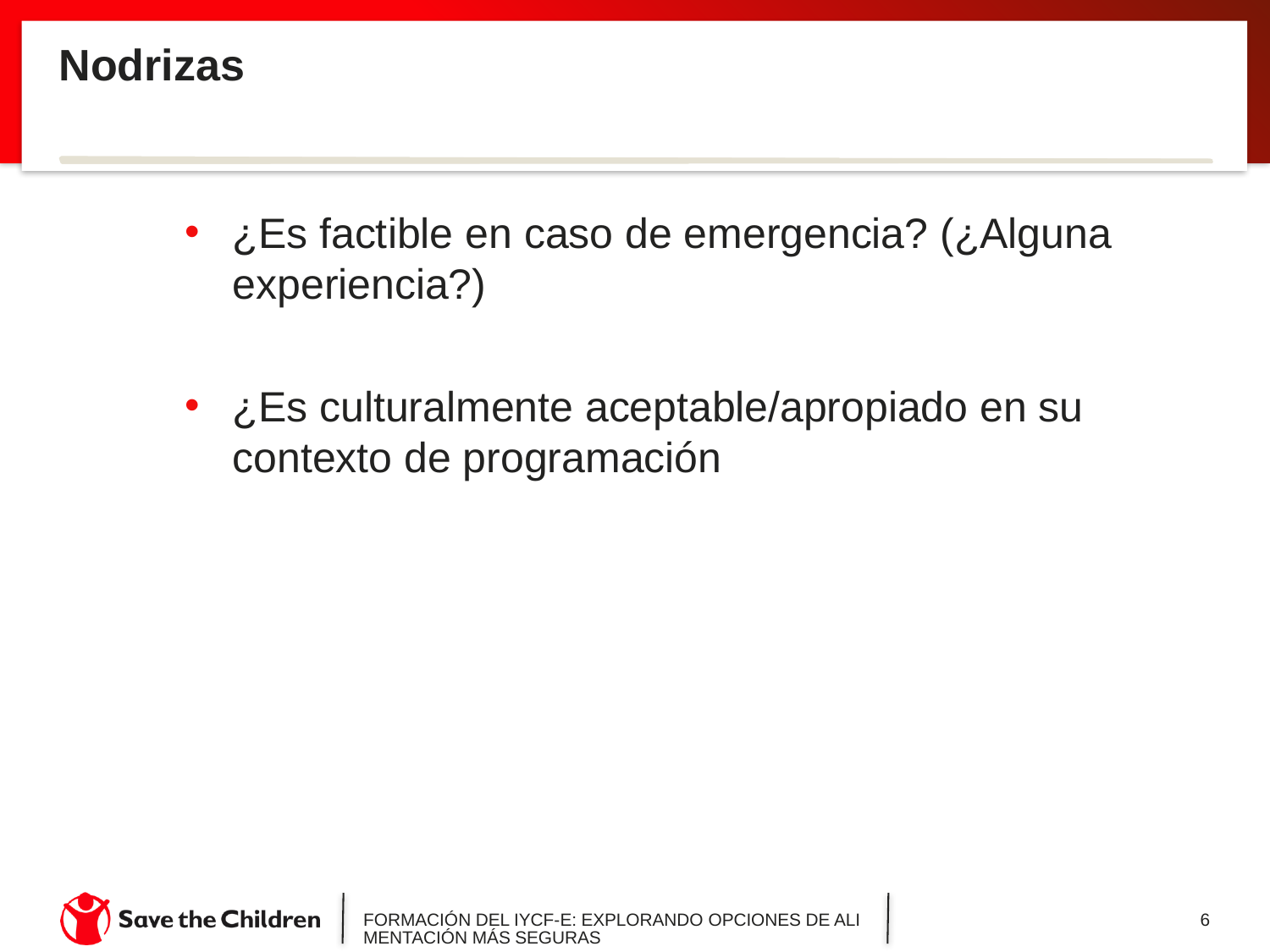

# Nodrizas
¿Es factible en caso de emergencia? (¿Alguna experiencia?)

¿Es culturalmente aceptable/apropiado en su contexto de programación
FORMACIÓN DEL IYCF-E: EXPLORANDO OPCIONES DE ALIMENTACIÓN MÁS SEGURAS
6